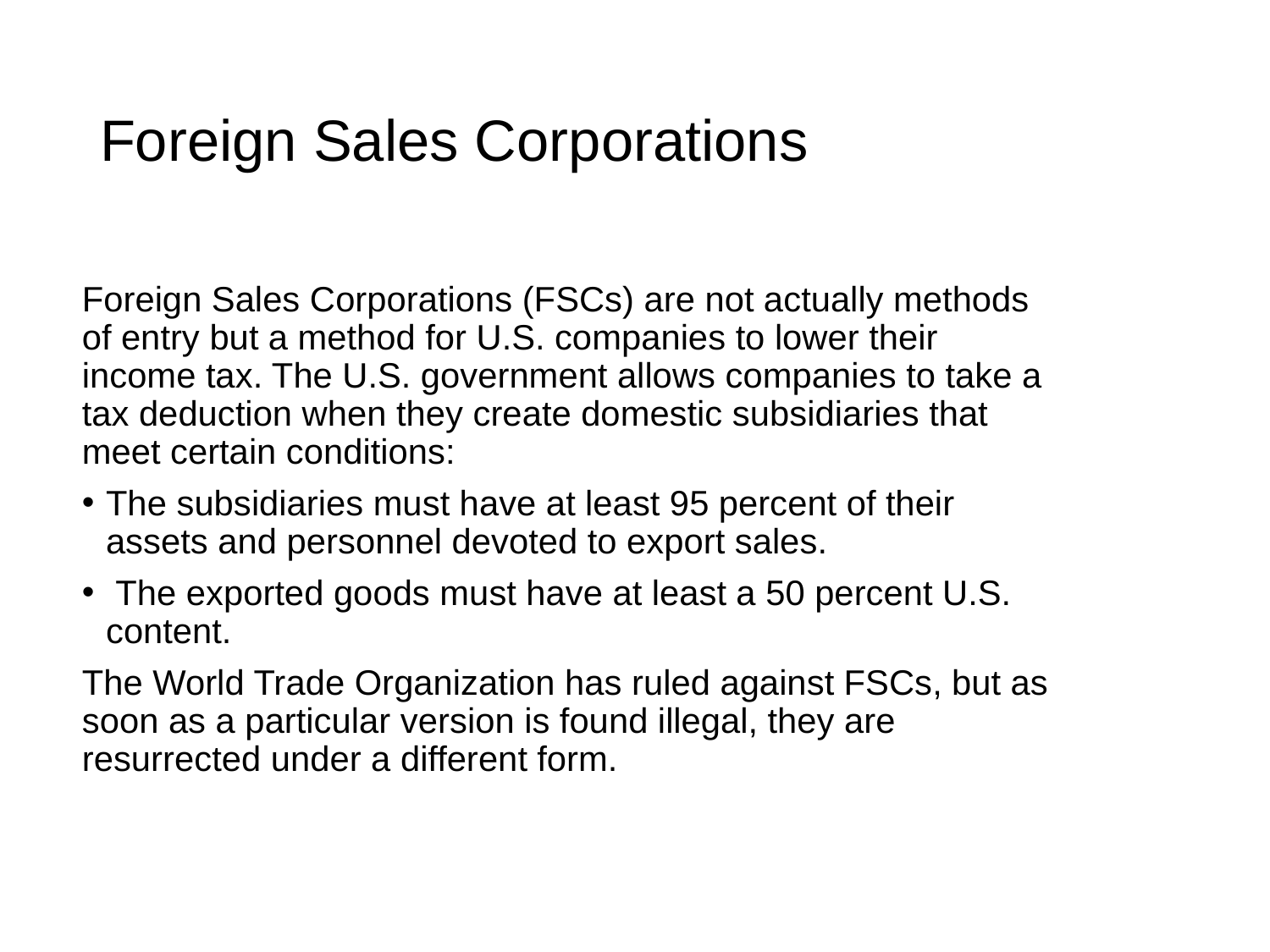

# Foreign Sales Corporations
Foreign Sales Corporations (FSCs) are not actually methods of entry but a method for U.S. companies to lower their income tax. The U.S. government allows companies to take a tax deduction when they create domestic subsidiaries that meet certain conditions:
The subsidiaries must have at least 95 percent of their assets and personnel devoted to export sales.
 The exported goods must have at least a 50 percent U.S. content.
The World Trade Organization has ruled against FSCs, but as soon as a particular version is found illegal, they are resurrected under a different form.